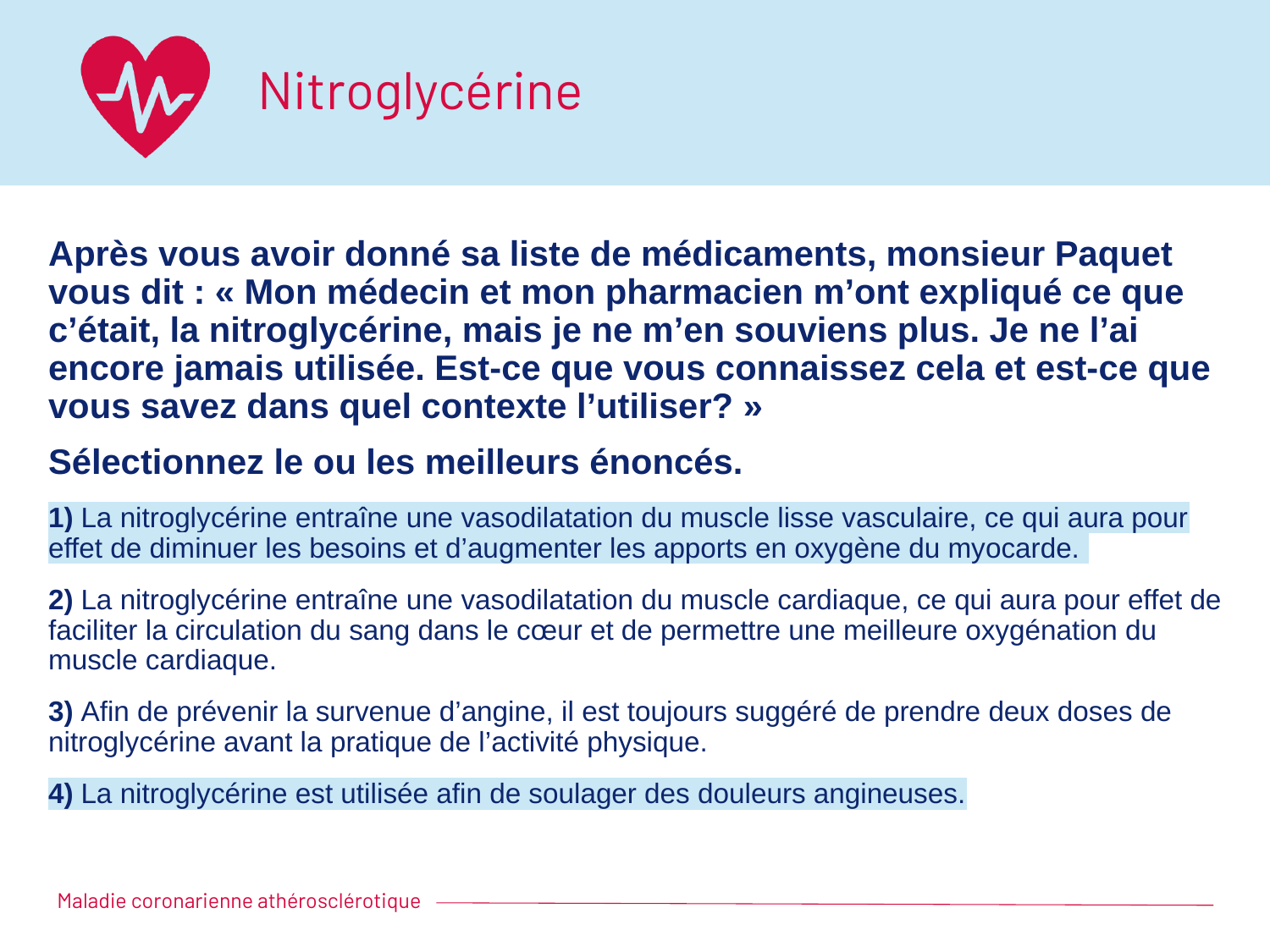

# Nitroglycérine
Après vous avoir donné sa liste de médicaments, monsieur Paquet vous dit : « Mon médecin et mon pharmacien m’ont expliqué ce que c’était, la nitroglycérine, mais je ne m’en souviens plus. Je ne l’ai encore jamais utilisée. Est-ce que vous connaissez cela et est-ce que vous savez dans quel contexte l’utiliser? »
Sélectionnez le ou les meilleurs énoncés.
1) La nitroglycérine entraîne une vasodilatation du muscle lisse vasculaire, ce qui aura pour effet de diminuer les besoins et d’augmenter les apports en oxygène du myocarde.
2) La nitroglycérine entraîne une vasodilatation du muscle cardiaque, ce qui aura pour effet de faciliter la circulation du sang dans le cœur et de permettre une meilleure oxygénation du muscle cardiaque.
3) Afin de prévenir la survenue d’angine, il est toujours suggéré de prendre deux doses de nitroglycérine avant la pratique de l’activité physique.
4) La nitroglycérine est utilisée afin de soulager des douleurs angineuses.